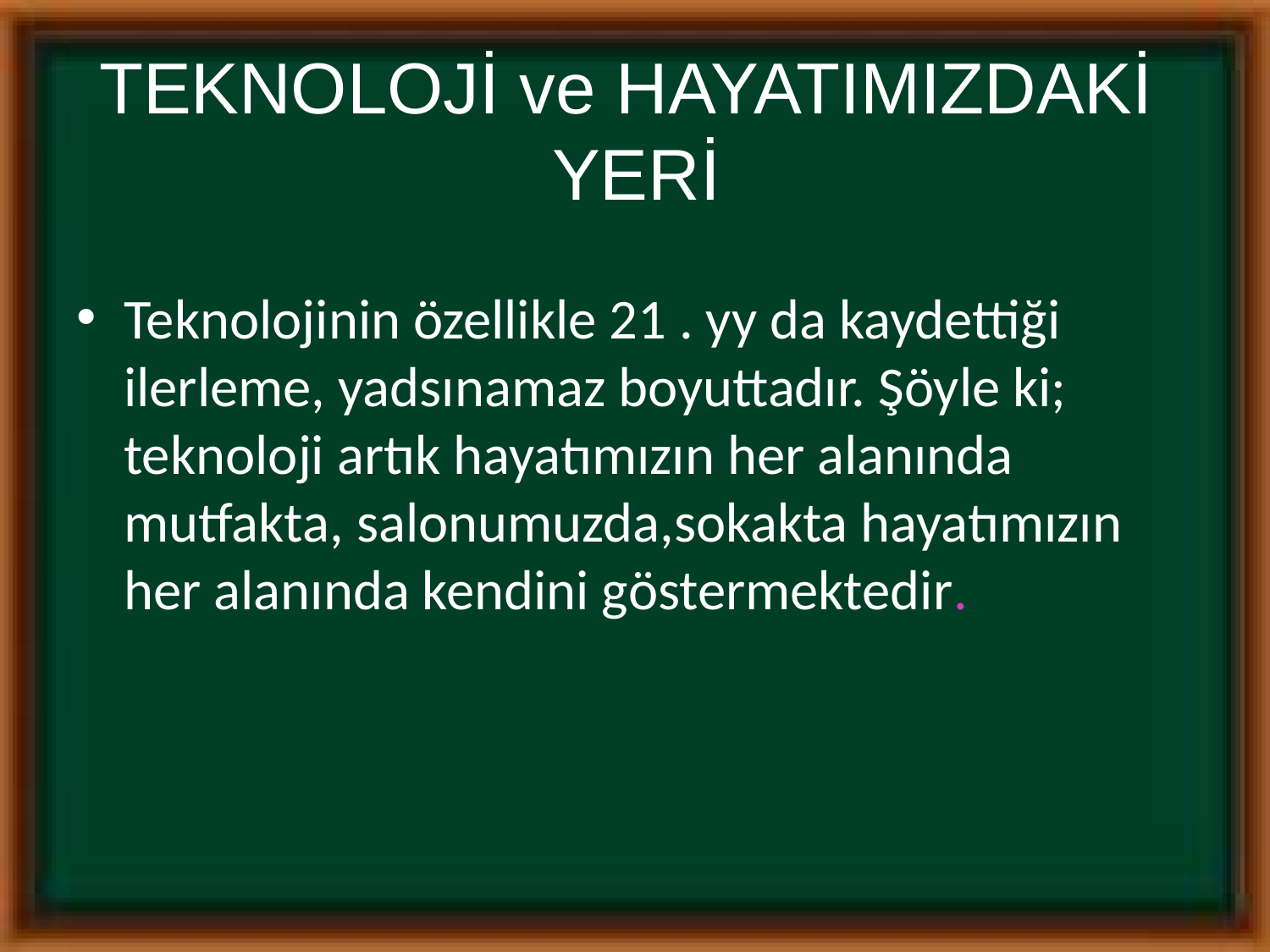

# TEKNOLOJİ ve HAYATIMIZDAKİ YERİ
Teknolojinin özellikle 21 . yy da kaydettiği ilerleme, yadsınamaz boyuttadır. Şöyle ki; teknoloji artık hayatımızın her alanında mutfakta, salonumuzda,sokakta hayatımızın her alanında kendini göstermektedir.